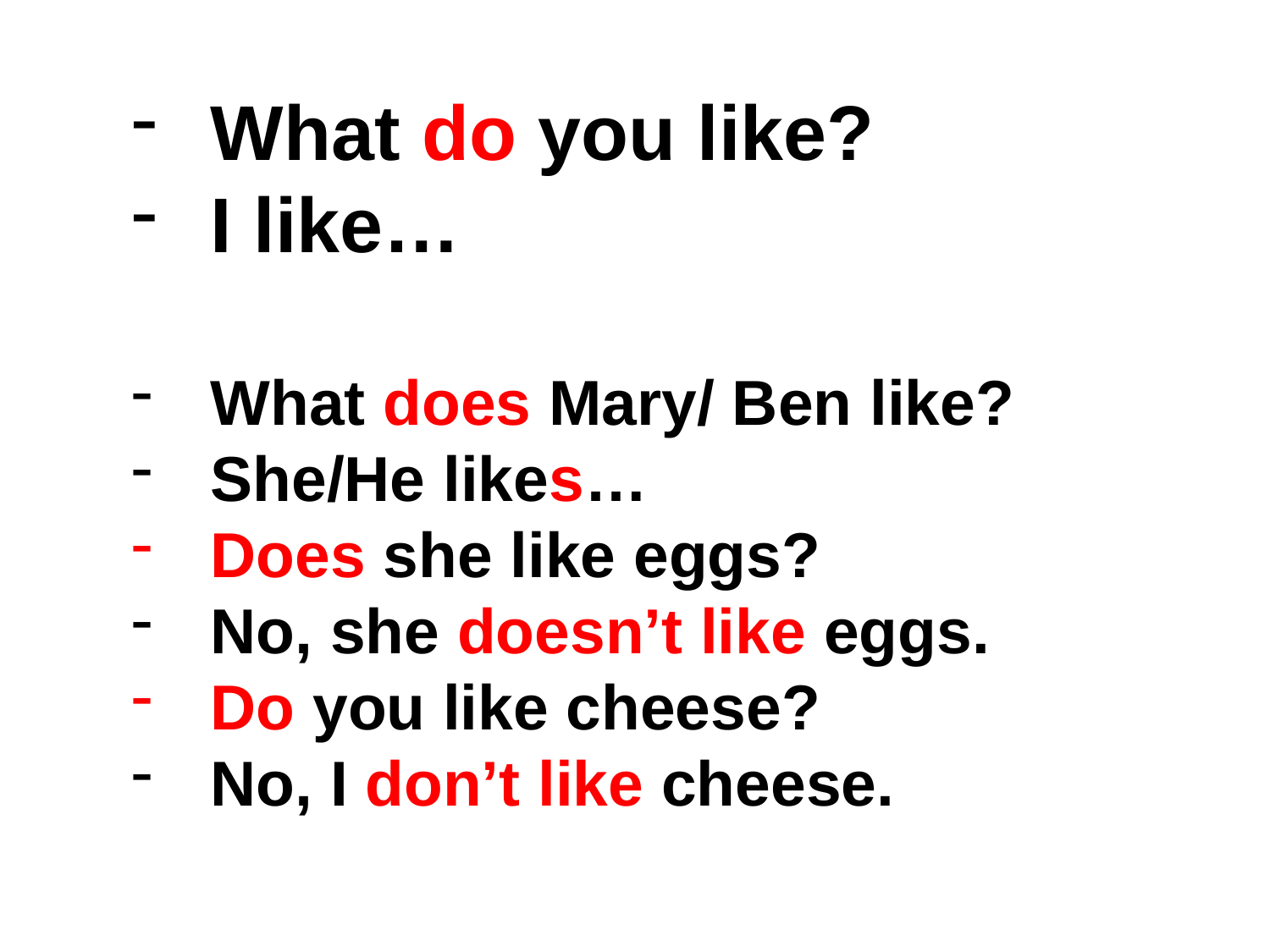

What do you like?
I like…

What does Mary/ Ben like?
She/He likes…
Does she like eggs?
No, she doesn’t like eggs.
Do you like cheese?
No, I don’t like cheese.